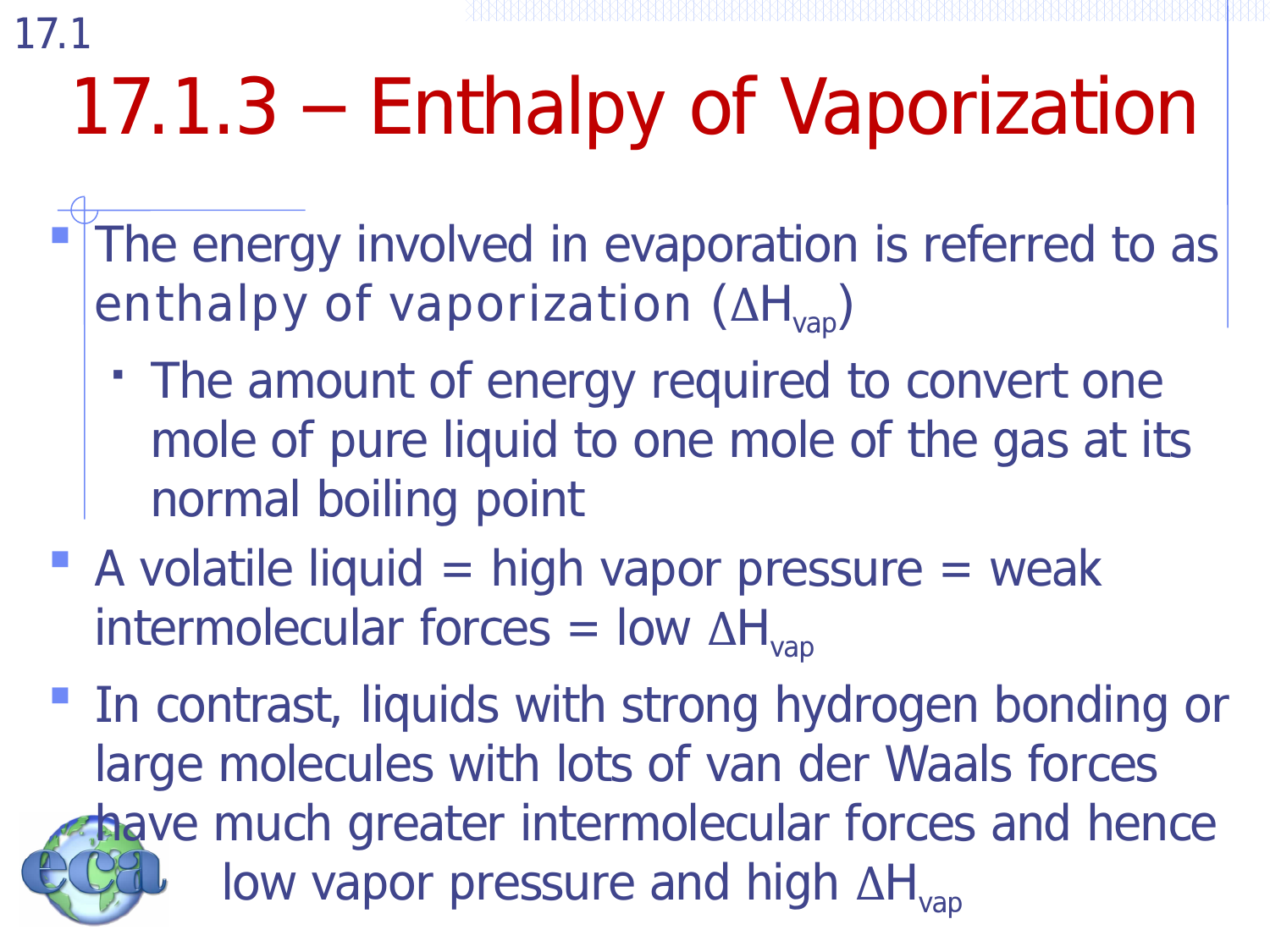

# 17.1.3 – Enthalpy of Vaporization
The energy involved in evaporation is referred to as enthalpy of vaporization (∆Hvap)
The amount of energy required to convert one mole of pure liquid to one mole of the gas at its normal boiling point
A volatile liquid = high vapor pressure = weak intermolecular forces = low ∆Hvap
In contrast, liquids with strong hydrogen bonding or large molecules with lots of van der Waals forces have much greater intermolecular forces and hence 	low vapor pressure and high ∆Hvap